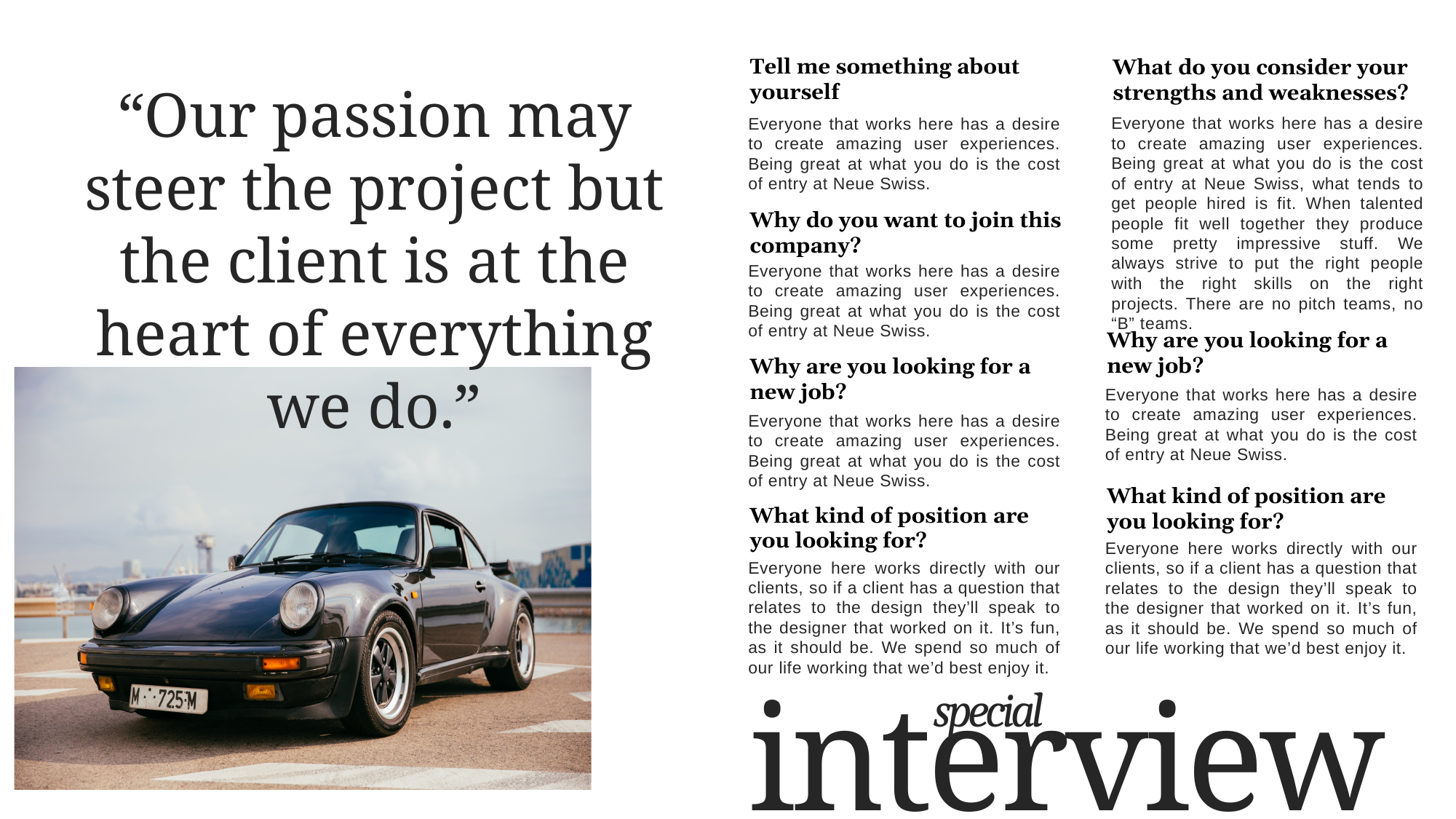

Tell me something about yourself
What do you consider your strengths and weaknesses?
“Our passion may steer the project but the client is at the heart of everything we do.”
Everyone that works here has a desire to create amazing user experiences. Being great at what you do is the cost of entry at Neue Swiss, what tends to get people hired is fit. When talented people fit well together they produce some pretty impressive stuff. We always strive to put the right people with the right skills on the right projects. There are no pitch teams, no “B” teams.
Everyone that works here has a desire to create amazing user experiences. Being great at what you do is the cost of entry at Neue Swiss.
Why do you want to join this company?
Everyone that works here has a desire to create amazing user experiences. Being great at what you do is the cost of entry at Neue Swiss.
Why are you looking for a new job?
Why are you looking for a new job?

Everyone that works here has a desire to create amazing user experiences. Being great at what you do is the cost of entry at Neue Swiss.
Everyone that works here has a desire to create amazing user experiences. Being great at what you do is the cost of entry at Neue Swiss.
What kind of position are you looking for?
What kind of position are you looking for?
Everyone here works directly with our clients, so if a client has a question that relates to the design they’ll speak to the designer that worked on it. It’s fun, as it should be. We spend so much of our life working that we’d best enjoy it.
Everyone here works directly with our clients, so if a client has a question that relates to the design they’ll speak to the designer that worked on it. It’s fun, as it should be. We spend so much of our life working that we’d best enjoy it.
interview
special